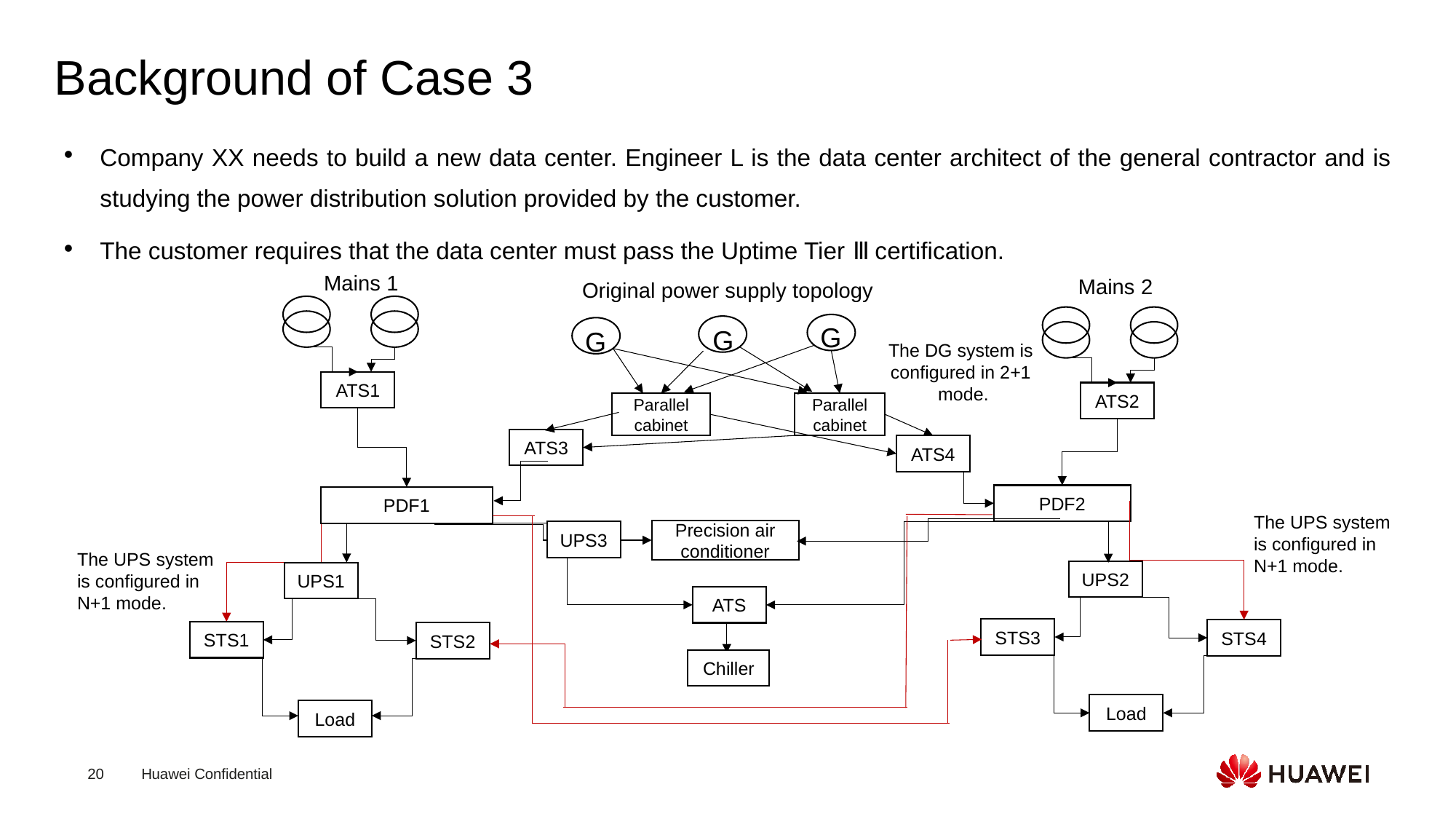

# Background of Case 3
Company XX needs to build a new data center. Engineer L is the data center architect of the general contractor and is studying the power distribution solution provided by the customer.
The customer requires that the data center must pass the Uptime Tier Ⅲ certification.
Mains 1
Mains 2
Original power supply topology

ATS1
ATS2
Parallel cabinet
Parallel cabinet
ATS3
ATS4
PDF2
PDF1
Precision air conditioner
UPS3
UPS2
UPS1
ATS
STS3
STS4
STS1
STS2
Chiller
Load
Load
G
G
G
The DG system is
configured in 2+1
mode.
The UPS system is configured in N+1 mode.
The UPS system is configured in N+1 mode.